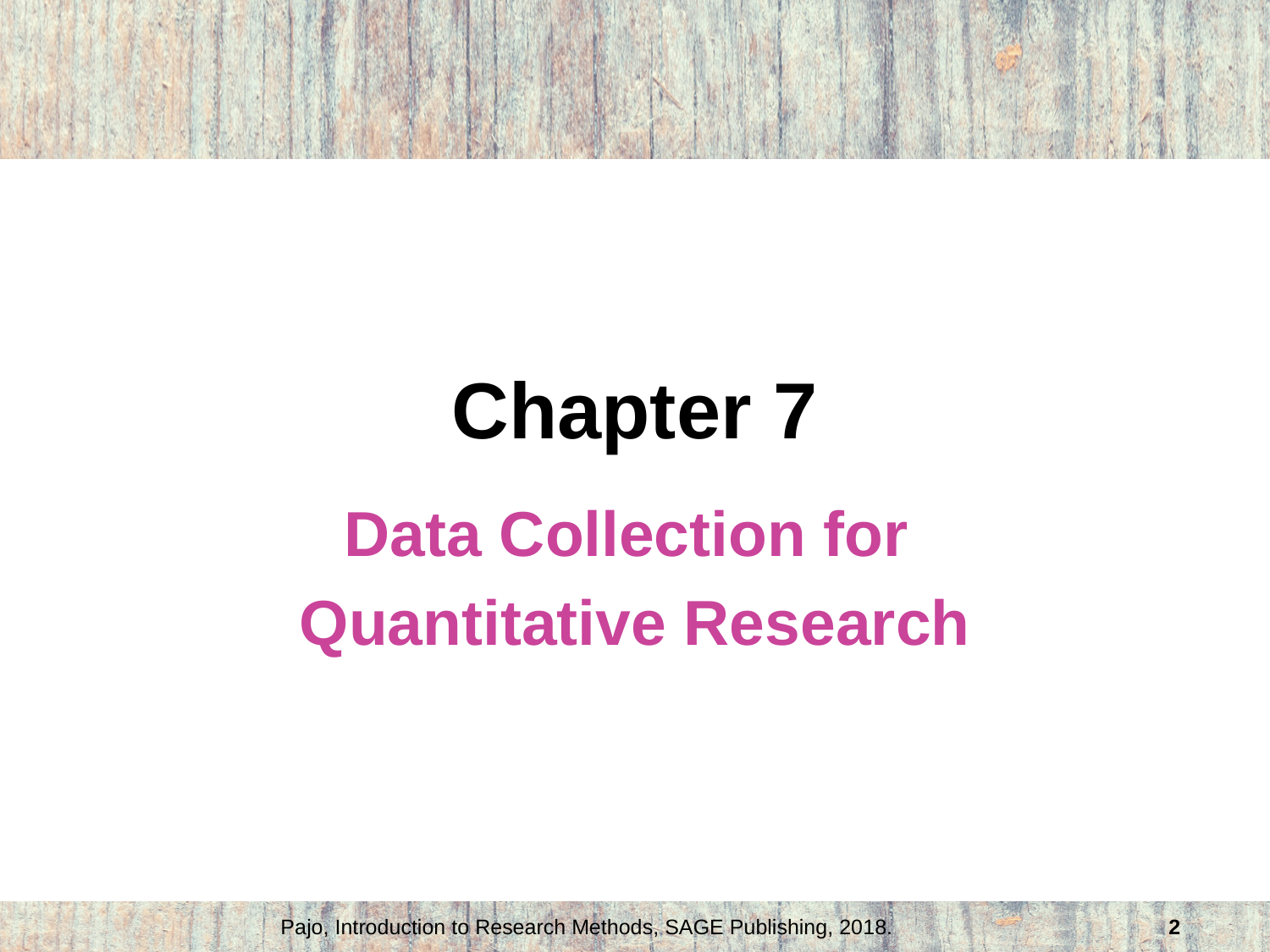

# Chapter 7
Data Collection for
Quantitative Research
Pajo, Introduction to Research Methods, SAGE Publishing, 2018.
2